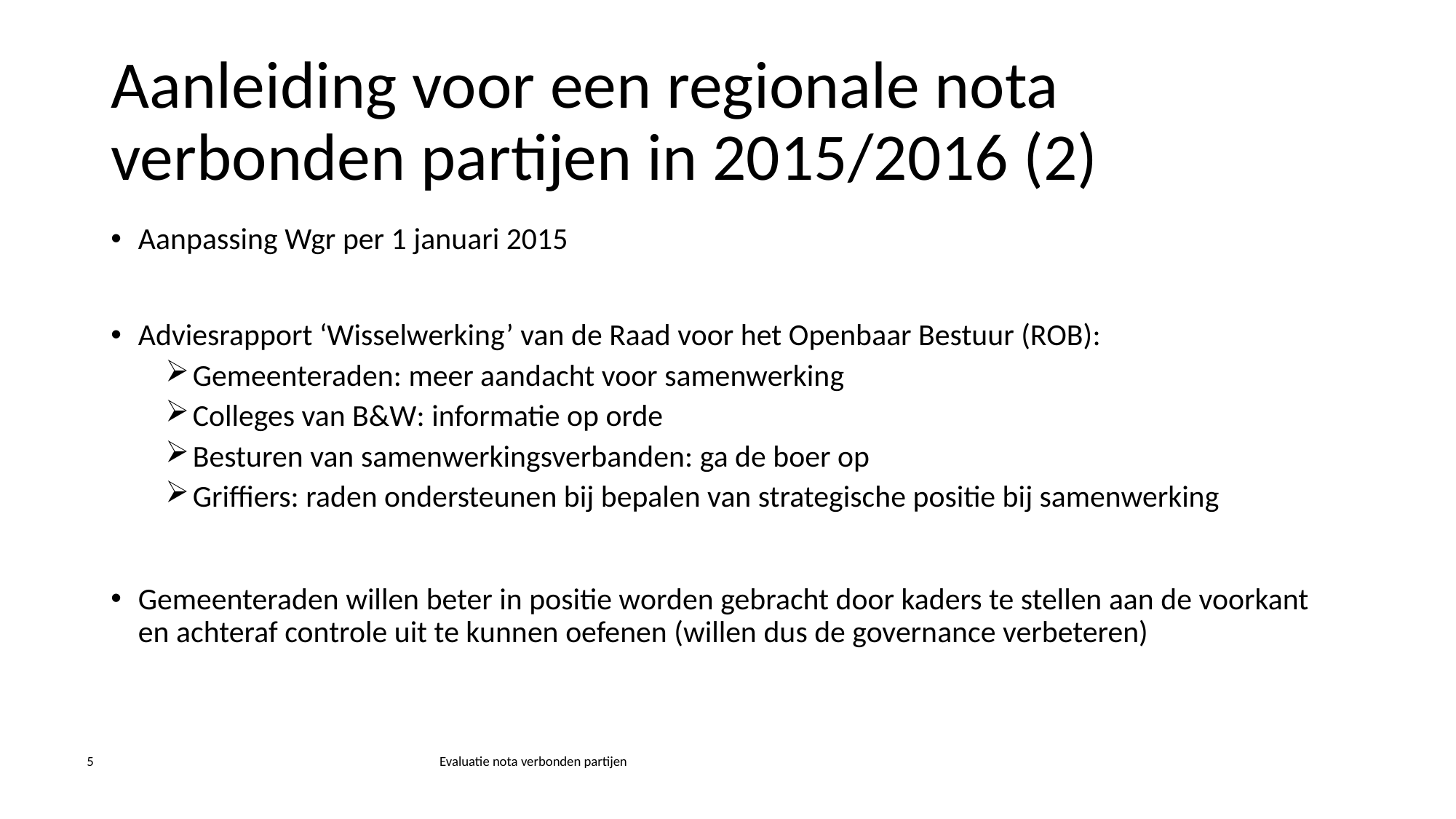

# Aanleiding voor een regionale nota verbonden partijen in 2015/2016 (2)
Aanpassing Wgr per 1 januari 2015

Adviesrapport ‘Wisselwerking’ van de Raad voor het Openbaar Bestuur (ROB):
Gemeenteraden: meer aandacht voor samenwerking
Colleges van B&W: informatie op orde
Besturen van samenwerkingsverbanden: ga de boer op
Griffiers: raden ondersteunen bij bepalen van strategische positie bij samenwerking

Gemeenteraden willen beter in positie worden gebracht door kaders te stellen aan de voorkant en achteraf controle uit te kunnen oefenen (willen dus de governance verbeteren)
5                                                                                                                Evaluatie nota verbonden partijen